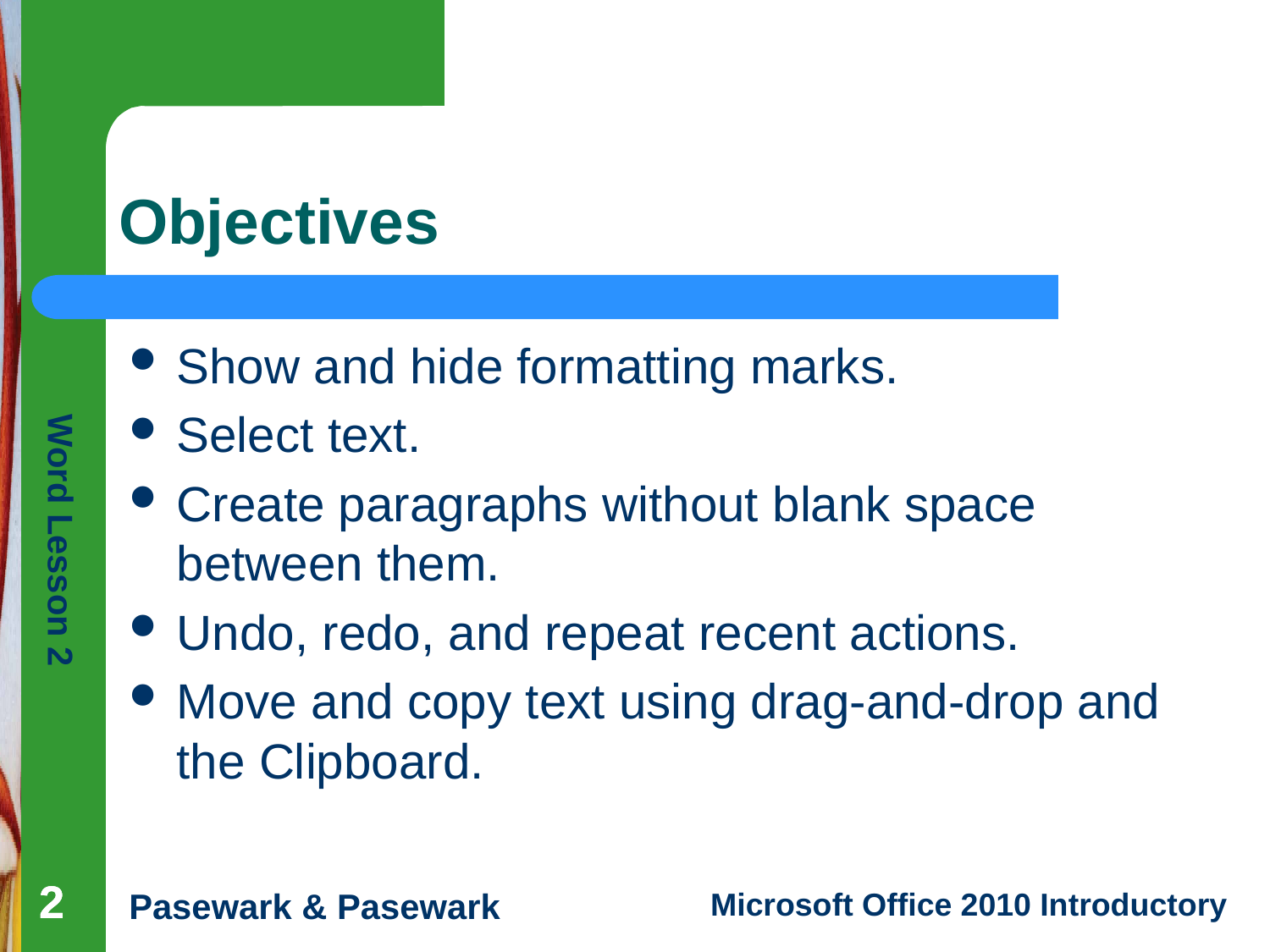

# Objectives
Show and hide formatting marks.
Select text.
Create paragraphs without blank space between them.
Undo, redo, and repeat recent actions.
Move and copy text using drag-and-drop and the Clipboard.
2
2
2